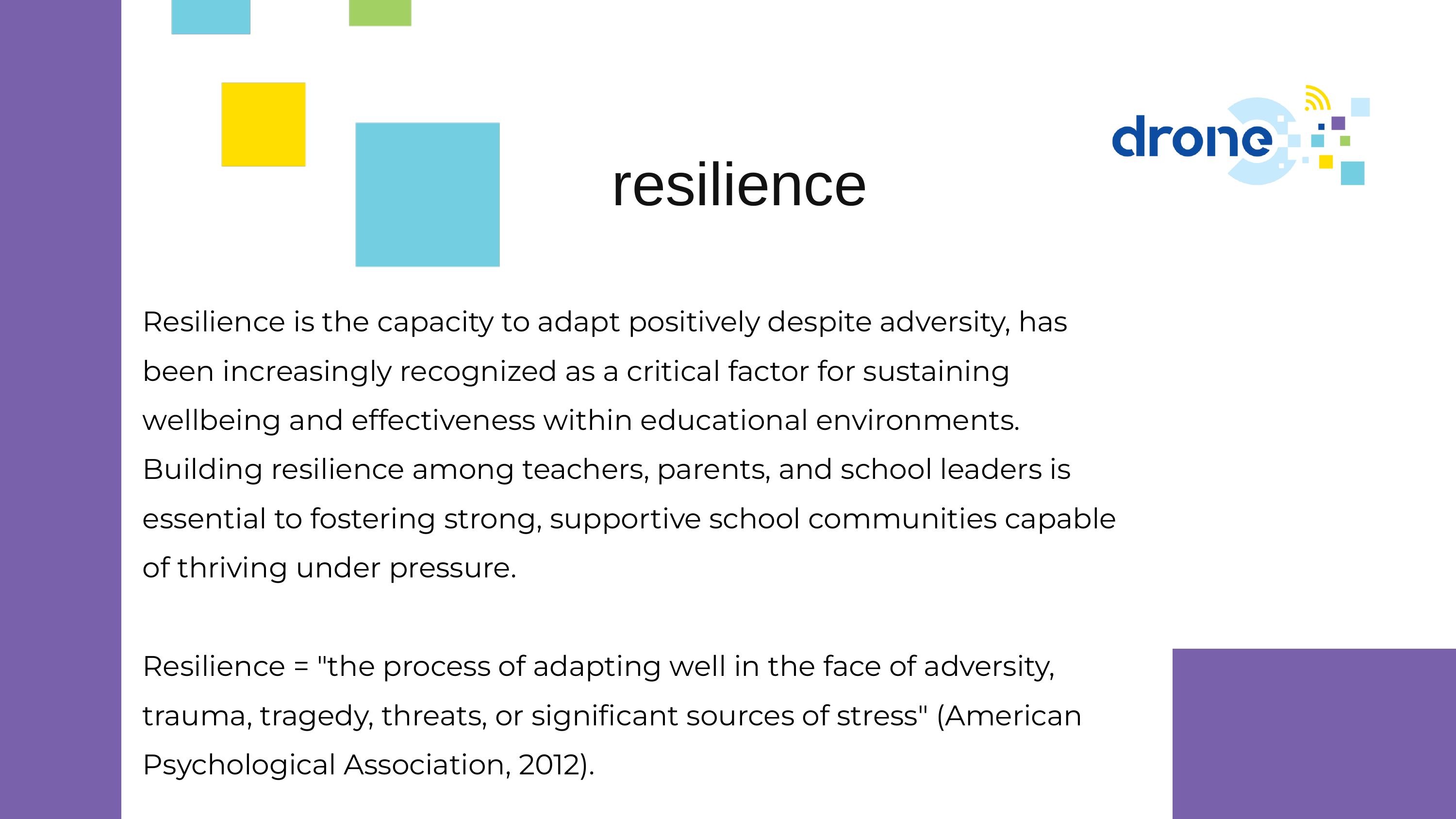

resilience
Resilience is the capacity to adapt positively despite adversity, has been increasingly recognized as a critical factor for sustaining wellbeing and effectiveness within educational environments. Building resilience among teachers, parents, and school leaders is essential to fostering strong, supportive school communities capable of thriving under pressure.

Resilience = "the process of adapting well in the face of adversity, trauma, tragedy, threats, or significant sources of stress" (American Psychological Association, 2012).